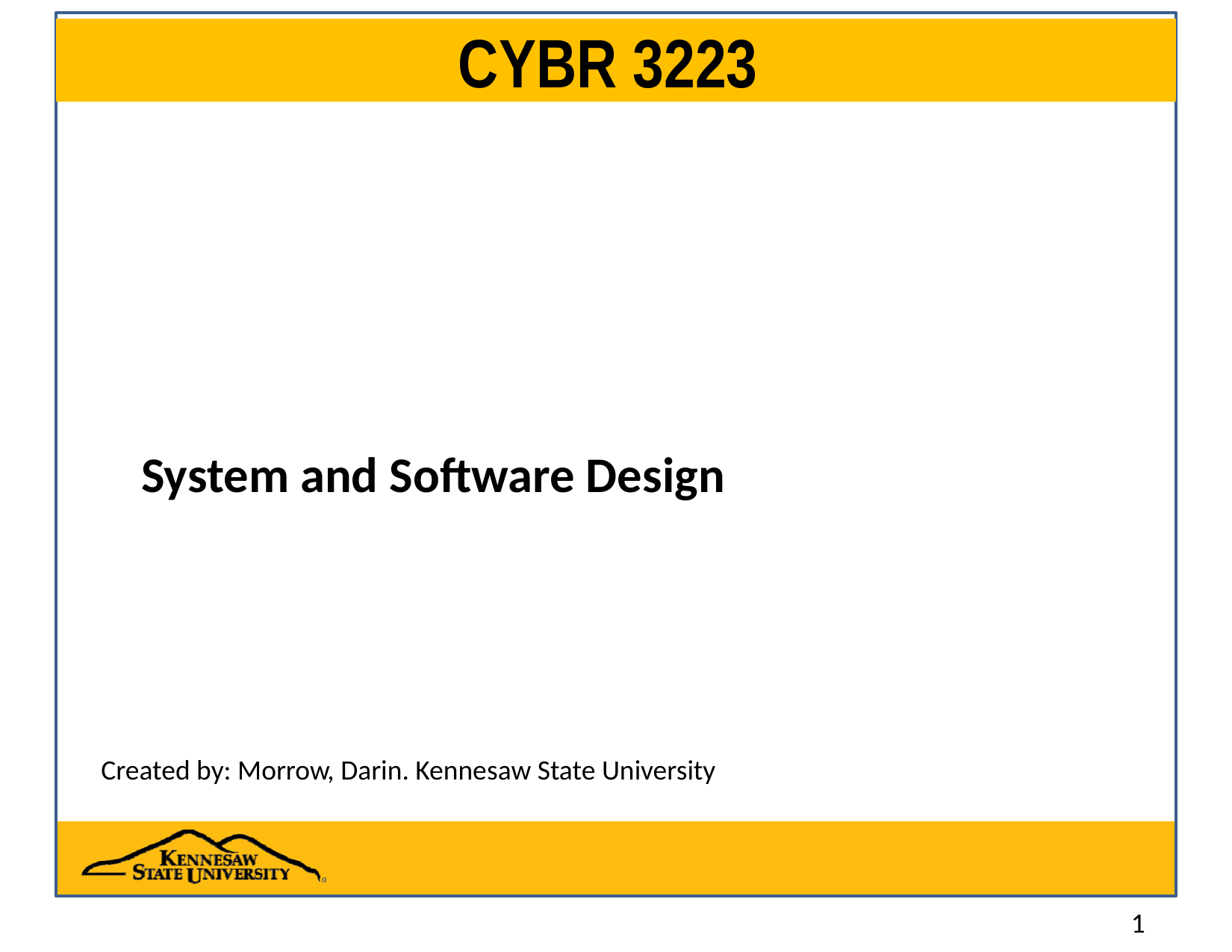

# CYBR 3223
System and Software Design
Created by: Morrow, Darin. Kennesaw State University